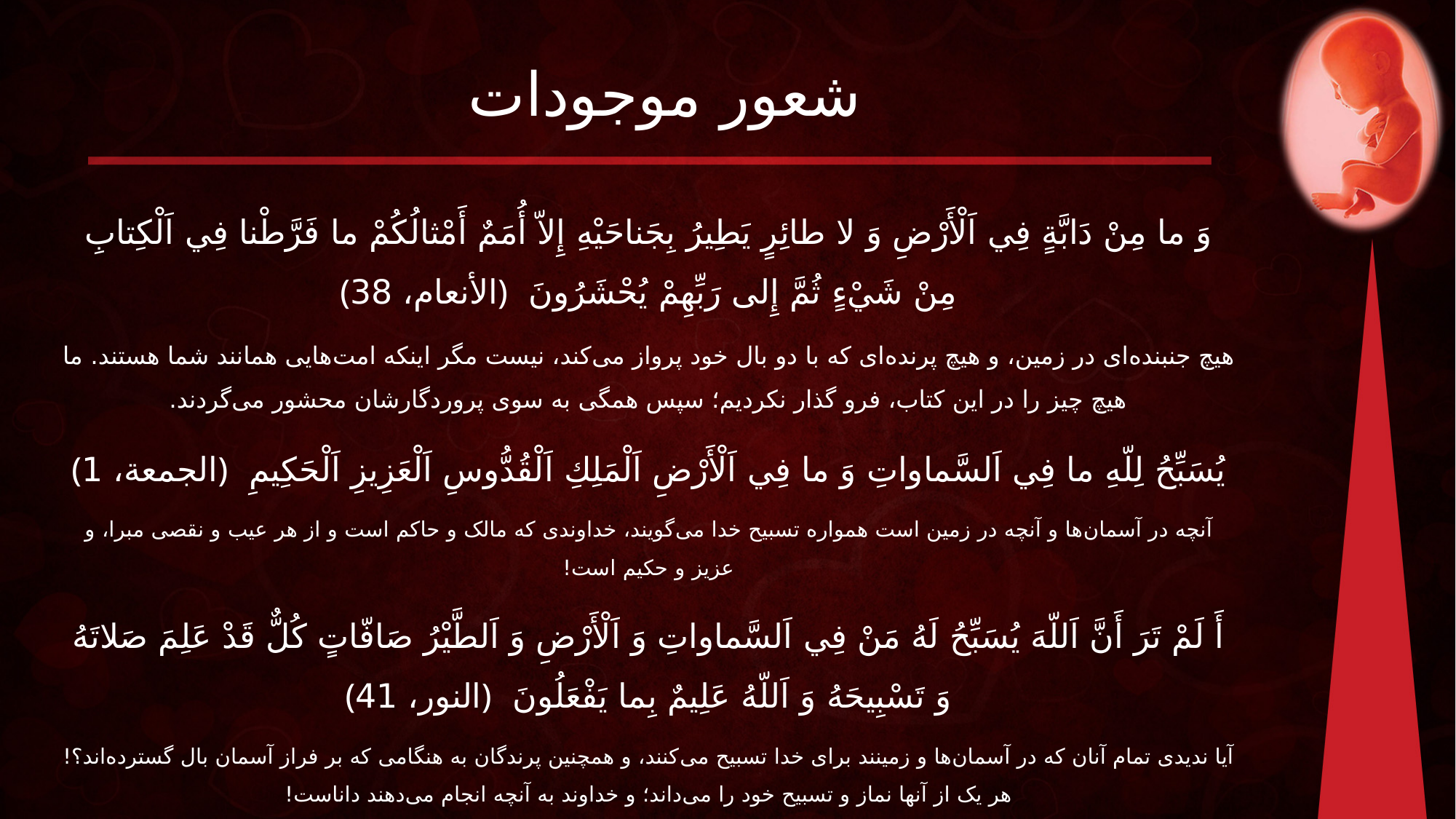

# شعور موجودات
وَ ما مِنْ دَابَّةٍ فِي اَلْأَرْضِ وَ لا طائِرٍ يَطِيرُ بِجَناحَيْهِ إِلاّ أُمَمٌ أَمْثالُكُمْ ما فَرَّطْنا فِي اَلْكِتابِ مِنْ شَيْءٍ ثُمَّ إِلى رَبِّهِمْ يُحْشَرُونَ  ﴿الأنعام‏، 38﴾
هیچ جنبنده‌ای در زمین، و هیچ پرنده‌ای که با دو بال خود پرواز می‌کند، نیست مگر اینکه امت‌هایی همانند شما هستند. ما هیچ چیز را در این کتاب، فرو گذار نکردیم؛ سپس همگی به سوی پروردگارشان محشور می‌گردند.
يُسَبِّحُ لِلّهِ ما فِي اَلسَّماواتِ وَ ما فِي اَلْأَرْضِ اَلْمَلِكِ اَلْقُدُّوسِ اَلْعَزِيزِ اَلْحَكِيمِ  ﴿الجمعة، 1﴾
آنچه در آسمان‌ها و آنچه در زمین است همواره تسبیح خدا می‌گویند، خداوندی که مالک و حاکم است و از هر عیب و نقصی مبرا، و عزیز و حکیم است!
أَ لَمْ تَرَ أَنَّ اَللّهَ يُسَبِّحُ لَهُ مَنْ فِي اَلسَّماواتِ وَ اَلْأَرْضِ وَ اَلطَّيْرُ صَافّاتٍ كُلٌّ قَدْ عَلِمَ صَلاتَهُ وَ تَسْبِيحَهُ وَ اَللّهُ عَلِيمٌ بِما يَفْعَلُونَ  ﴿النور، 41﴾
آیا ندیدی تمام آنان که در آسمان‌ها و زمینند برای خدا تسبیح می‌کنند، و همچنین پرندگان به هنگامی که بر فراز آسمان بال گسترده‌اند؟! هر یک از آنها نماز و تسبیح خود را می‌داند؛ و خداوند به آنچه انجام می‌دهند داناست!